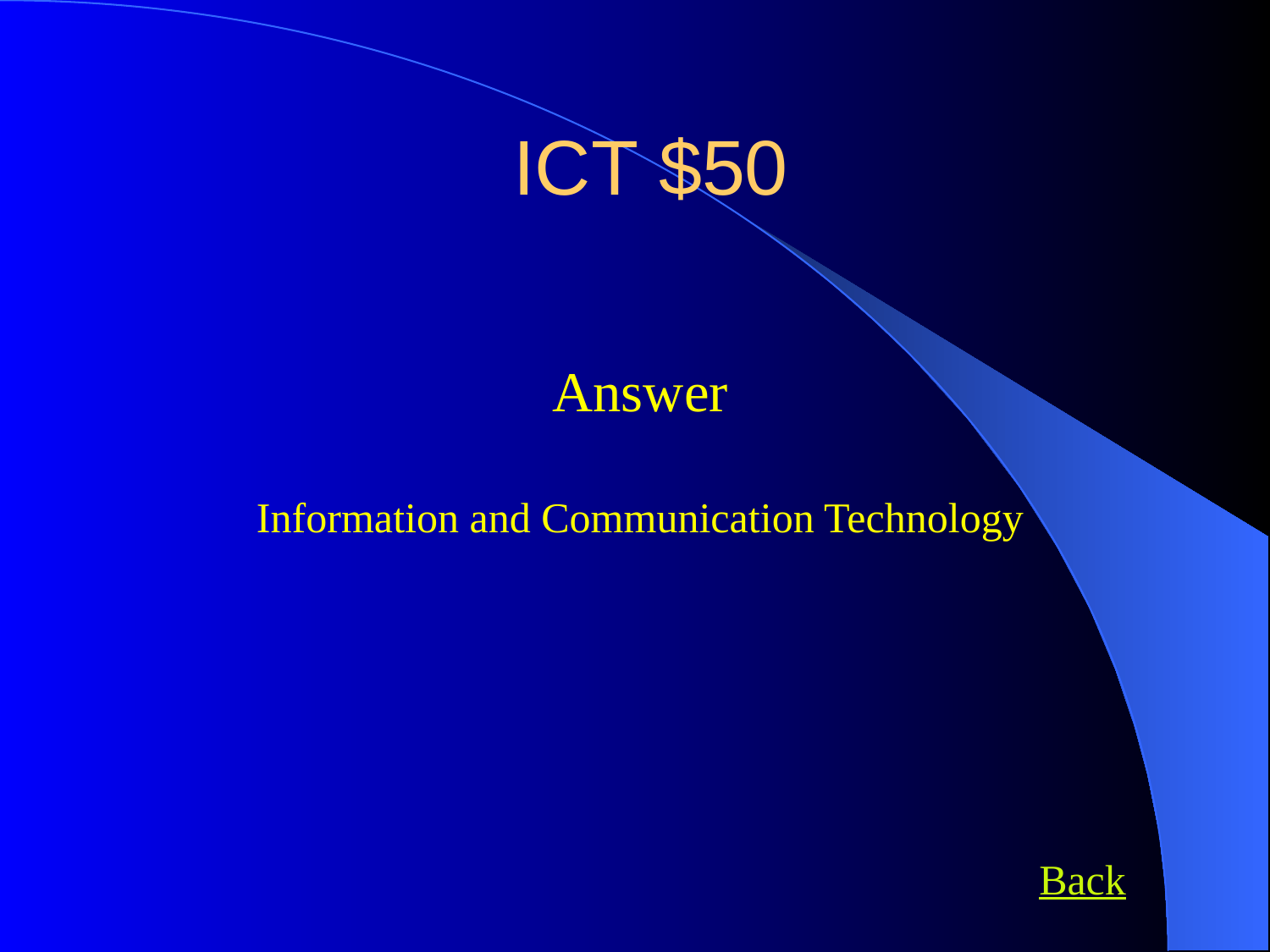

ICT $50
Answer

Information and Communication Technology

Back